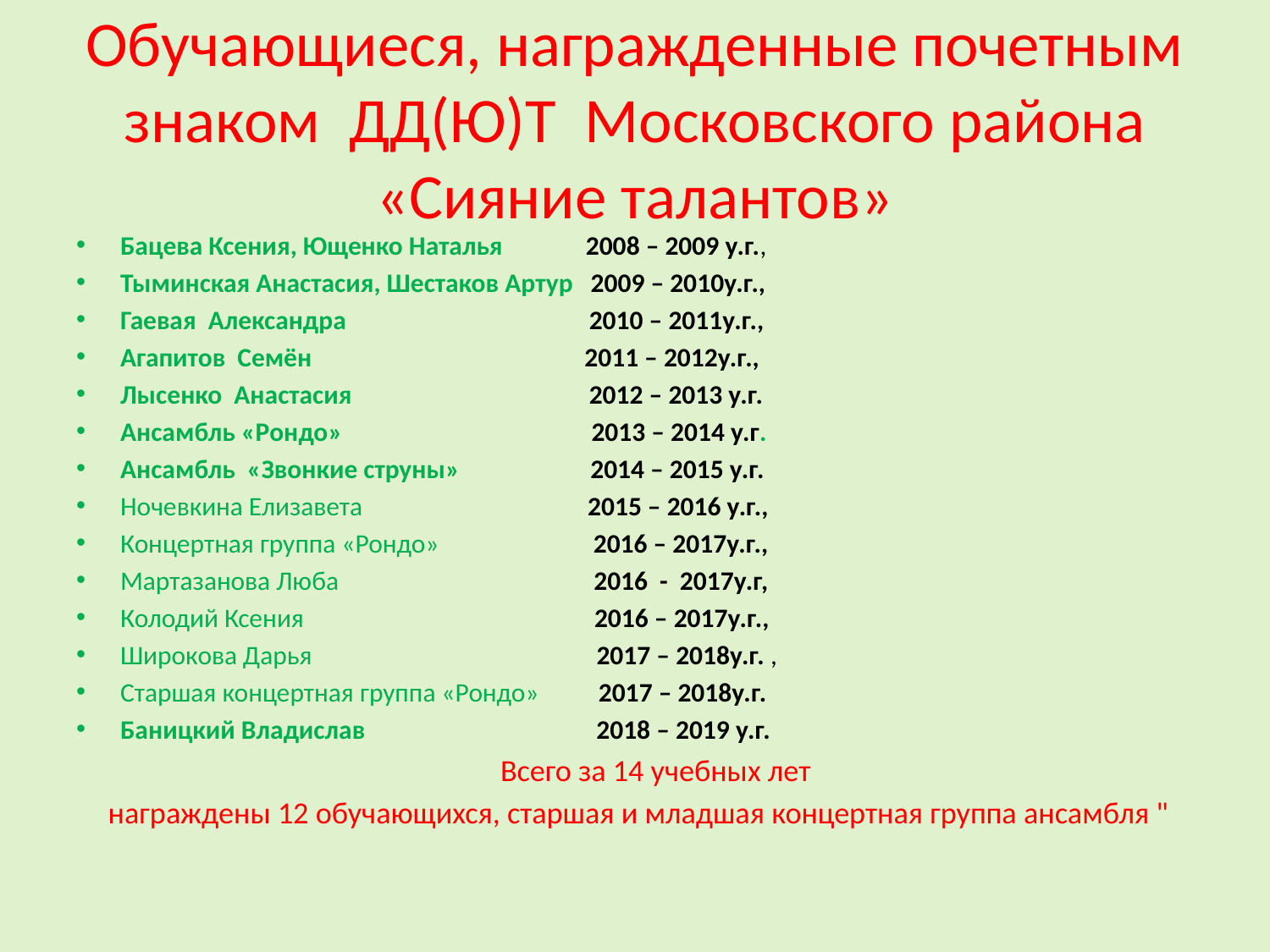

# Обучающиеся, награжденные почетным знаком  ДД(Ю)Т  Московского района «Сияние талантов»
Бацева Ксения, Ющенко Наталья              2008 – 2009 у.г.,
Тыминская Анастасия, Шестаков Артур   2009 – 2010у.г.,
Гаевая  Александра                                         2010 – 2011у.г.,
Агапитов  Семён                                              2011 – 2012у.г.,
Лысенко  Анастасия                                        2012 – 2013 у.г.
Ансамбль «Рондо»                                          2013 – 2014 у.г.
Ансамбль  «Звонкие струны»                      2014 – 2015 у.г.
Ночевкина Елизавета                                      2015 – 2016 у.г.,
Концертная группа «Рондо»                          2016 – 2017у.г.,
Мартазанова Люба                                           2016  -  2017у.г,
Колодий Ксения                                                 2016 – 2017у.г.,
Широкова Дарья                                                2017 – 2018у.г. ,
Старшая концертная группа «Рондо»          2017 – 2018у.г.
Баницкий Владислав                                       2018 – 2019 у.г.
       Всего за 14 учебных лет
 награждены 12 обучающихся, старшая и младшая концертная группа ансамбля "